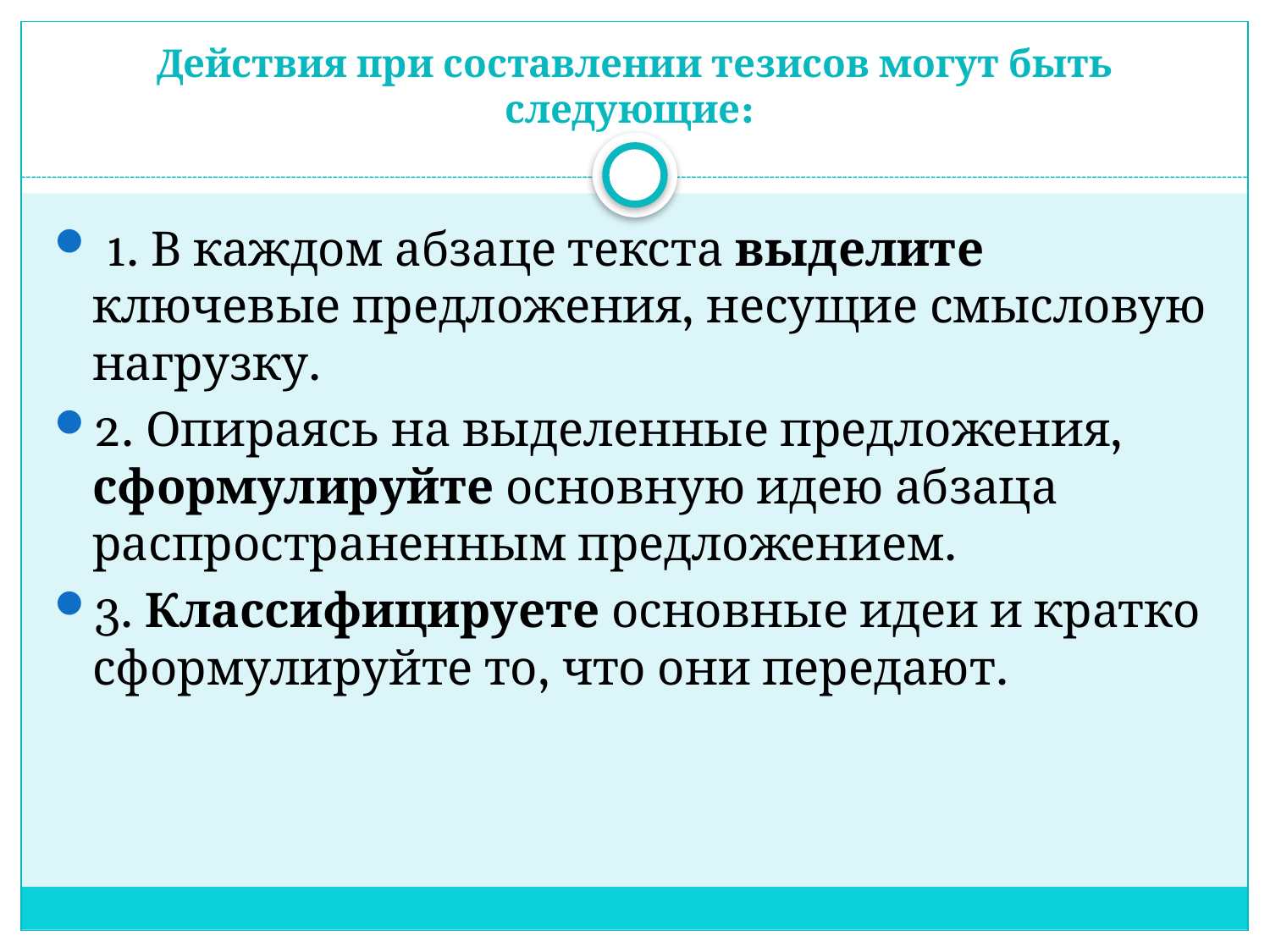

# Действия при составлении тезисов могут быть следующие:
 1. В каждом абзаце текста выделите ключевые предложения, несущие смысловую нагрузку.
2. Опираясь на выделенные предложения, сформулируйте основную идею абзаца распространенным предложением.
3. Классифицируете основные идеи и кратко сформулируйте то, что они передают.